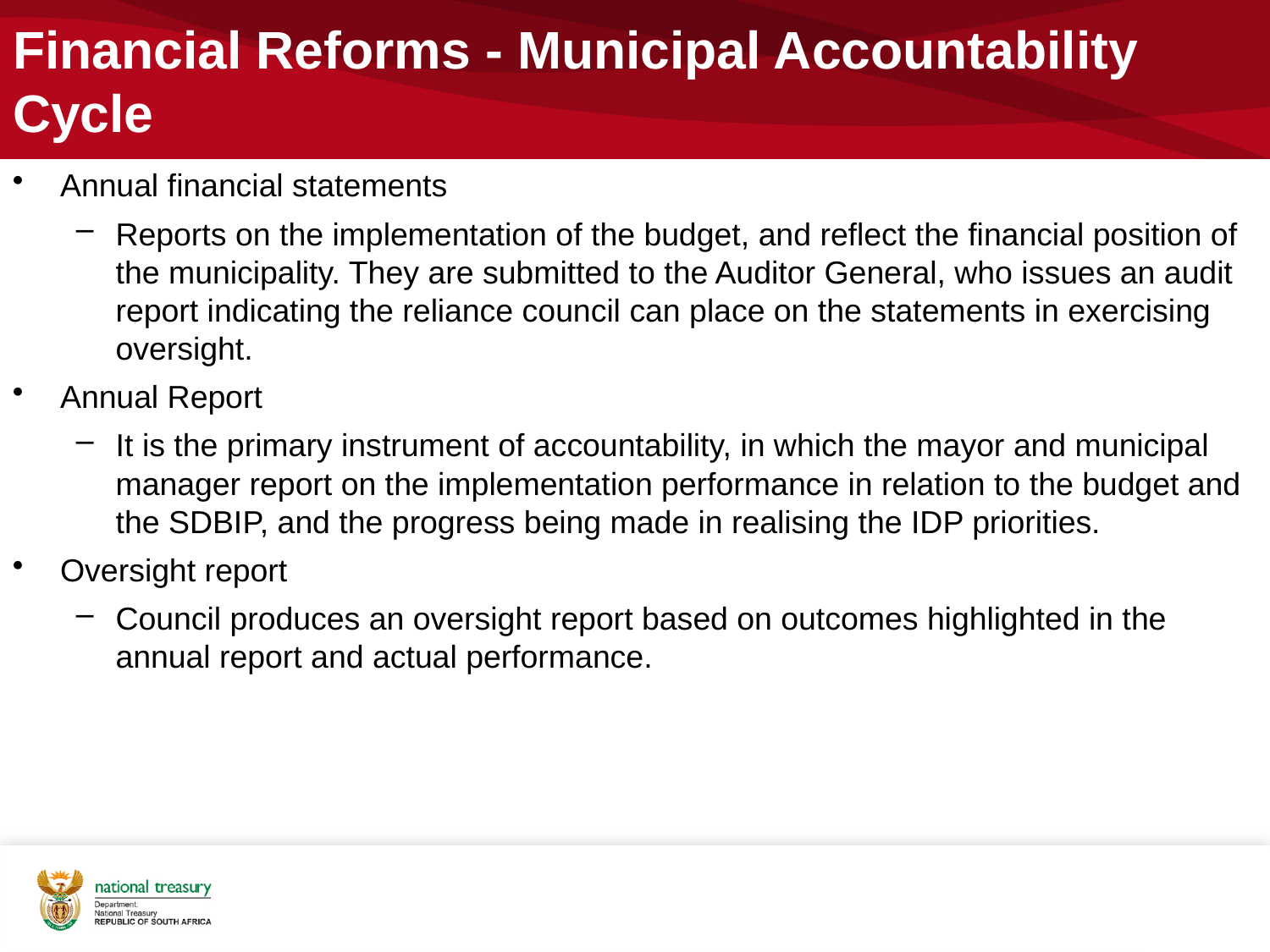

# Financial Reforms - Municipal Accountability Cycle
Annual financial statements
Reports on the implementation of the budget, and reflect the financial position of the municipality. They are submitted to the Auditor General, who issues an audit report indicating the reliance council can place on the statements in exercising oversight.
Annual Report
It is the primary instrument of accountability, in which the mayor and municipal manager report on the implementation performance in relation to the budget and the SDBIP, and the progress being made in realising the IDP priorities.
Oversight report
Council produces an oversight report based on outcomes highlighted in the annual report and actual performance.